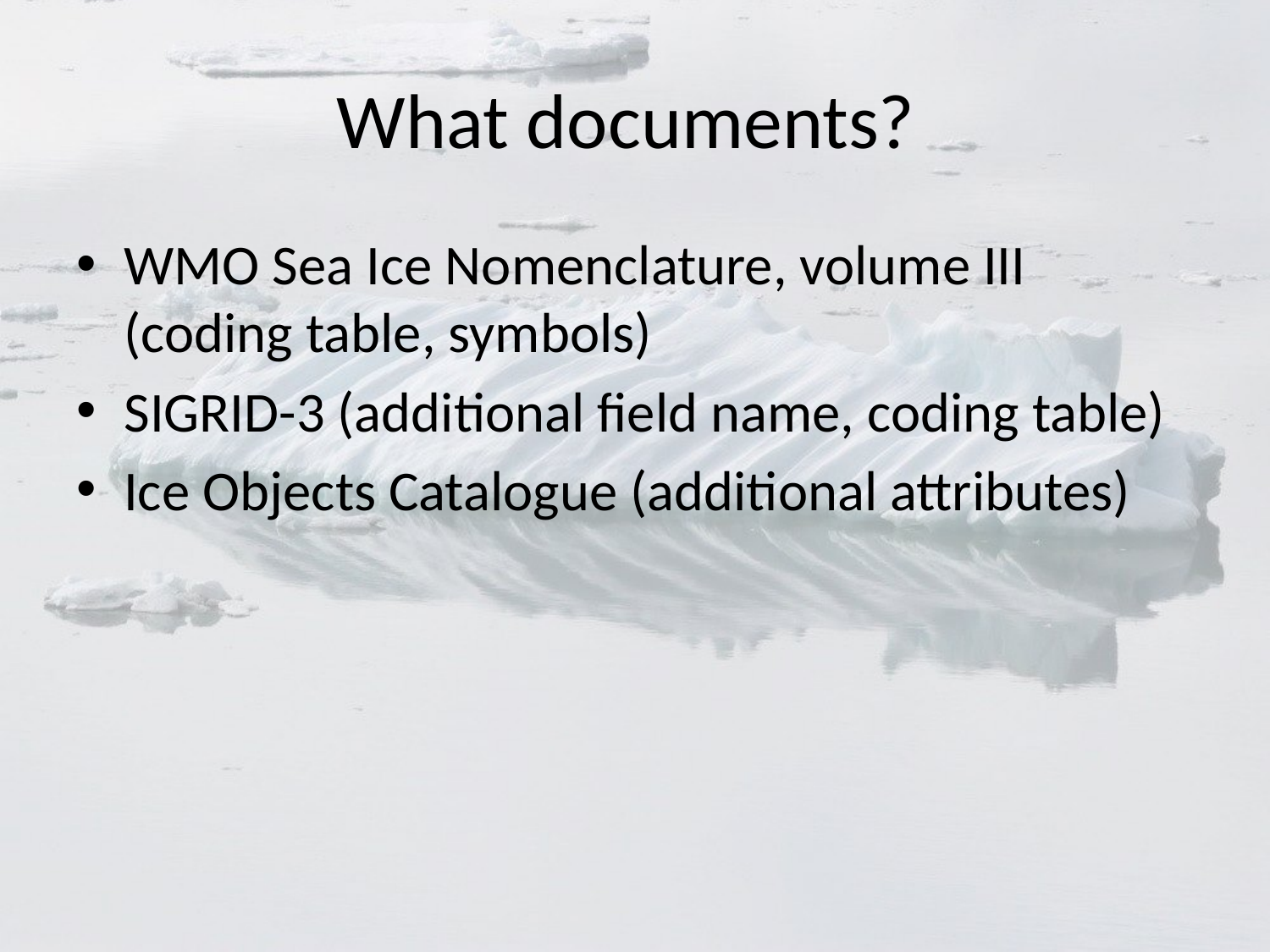

# What documents?
WMO Sea Ice Nomenclature, volume III (coding table, symbols)
SIGRID-3 (additional field name, coding table)
Ice Objects Catalogue (additional attributes)